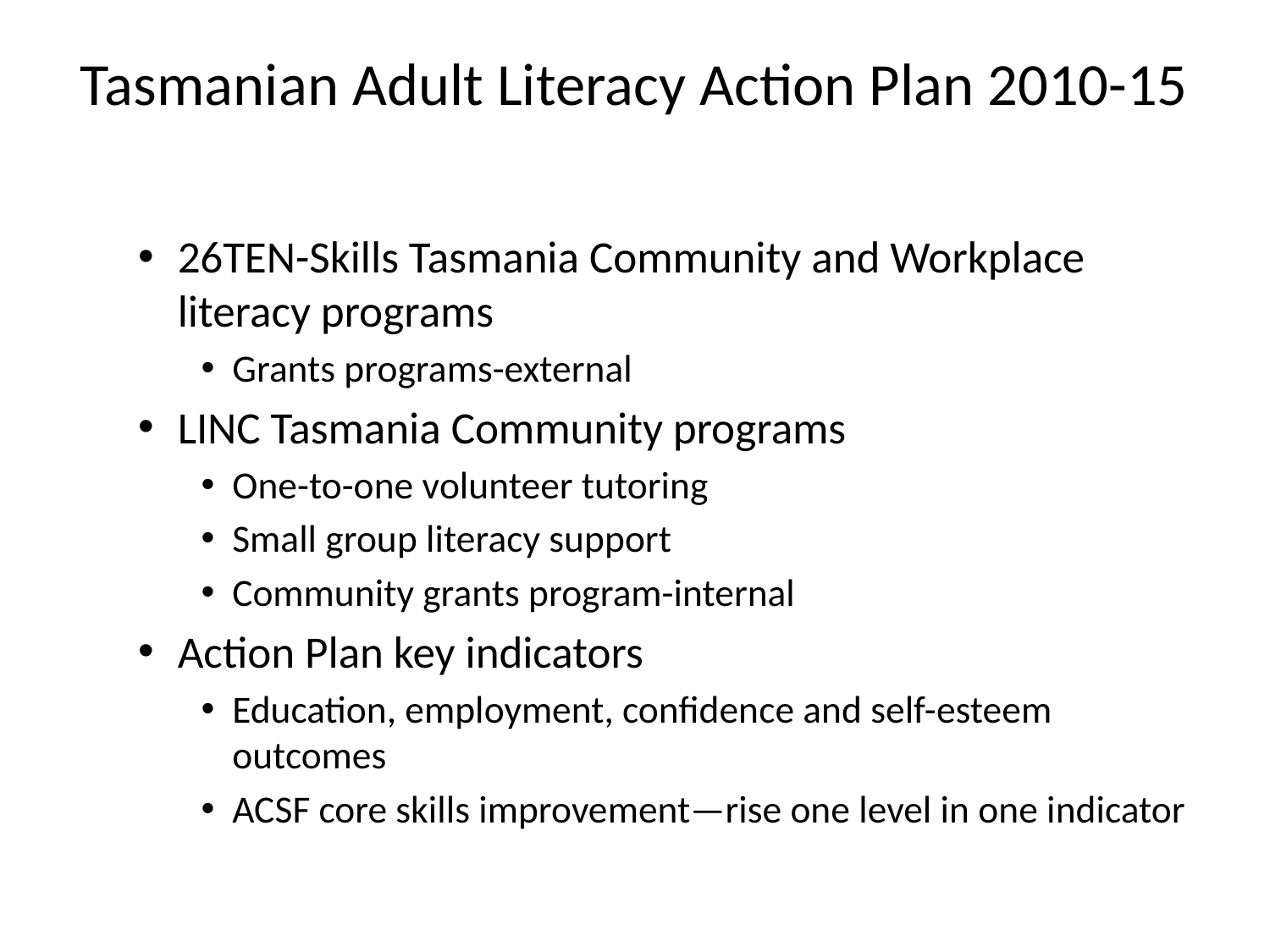

# Tasmanian Adult Literacy Action Plan 2010-15
26TEN-Skills Tasmania Community and Workplace literacy programs
Grants programs-external
LINC Tasmania Community programs
One-to-one volunteer tutoring
Small group literacy support
Community grants program-internal
Action Plan key indicators
Education, employment, confidence and self-esteem outcomes
ACSF core skills improvement—rise one level in one indicator